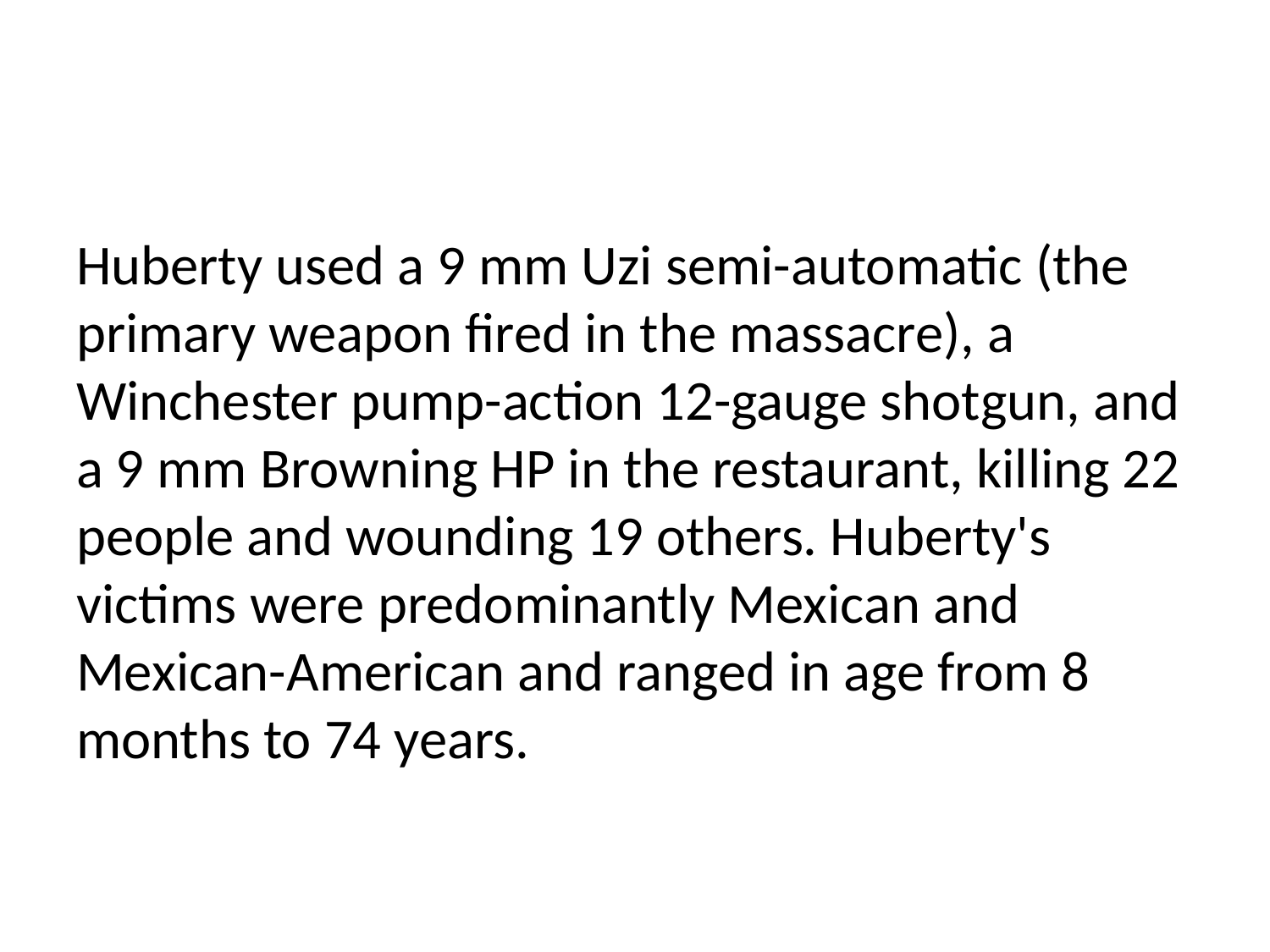

#
Huberty used a 9 mm Uzi semi-automatic (the primary weapon fired in the massacre), a Winchester pump-action 12-gauge shotgun, and a 9 mm Browning HP in the restaurant, killing 22 people and wounding 19 others. Huberty's victims were predominantly Mexican and Mexican-American and ranged in age from 8 months to 74 years.